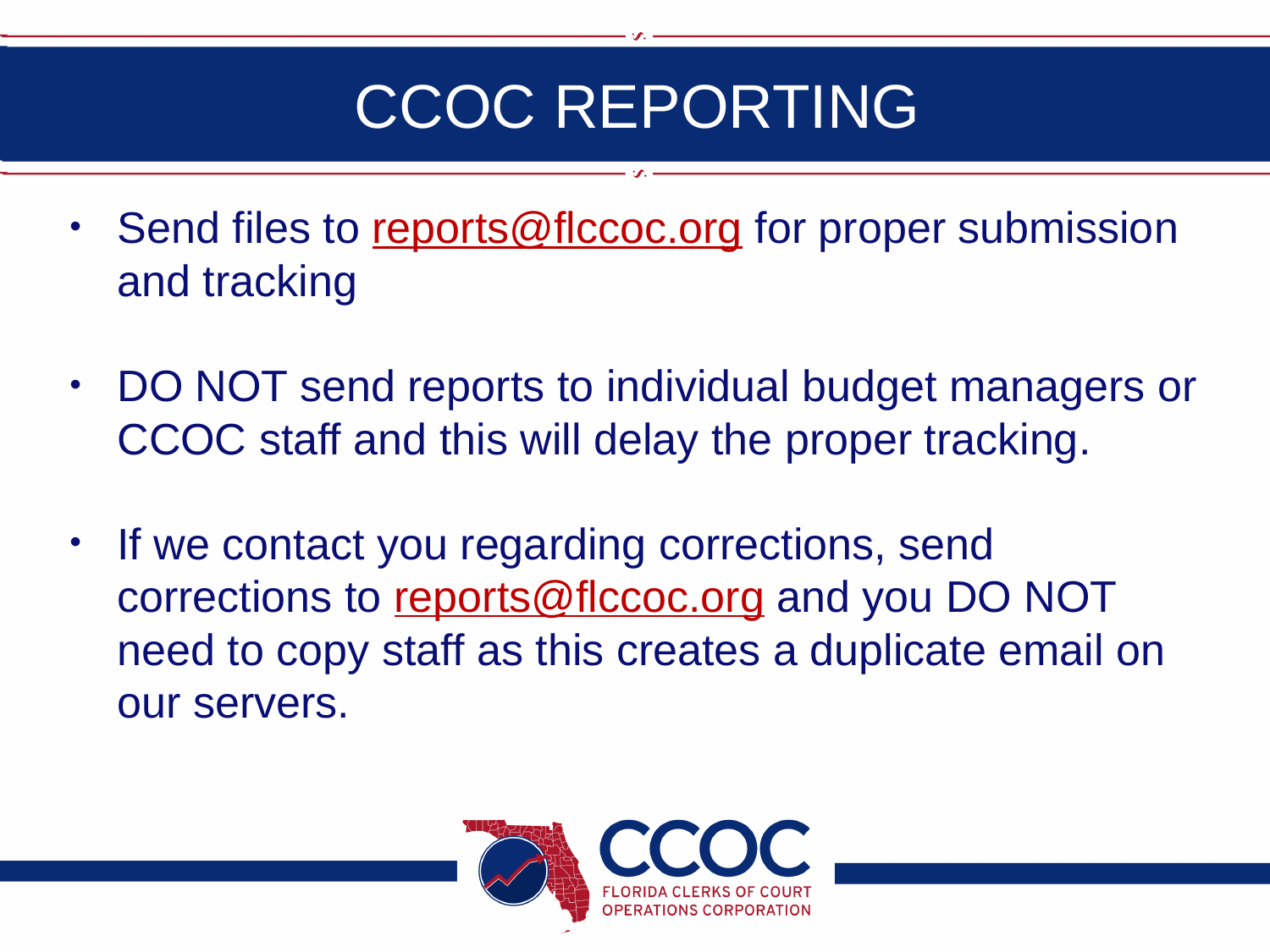

# CCOC REPORTING
Send files to reports@flccoc.org for proper submission and tracking
DO NOT send reports to individual budget managers or CCOC staff and this will delay the proper tracking.
If we contact you regarding corrections, send corrections to reports@flccoc.org and you DO NOT need to copy staff as this creates a duplicate email on our servers.